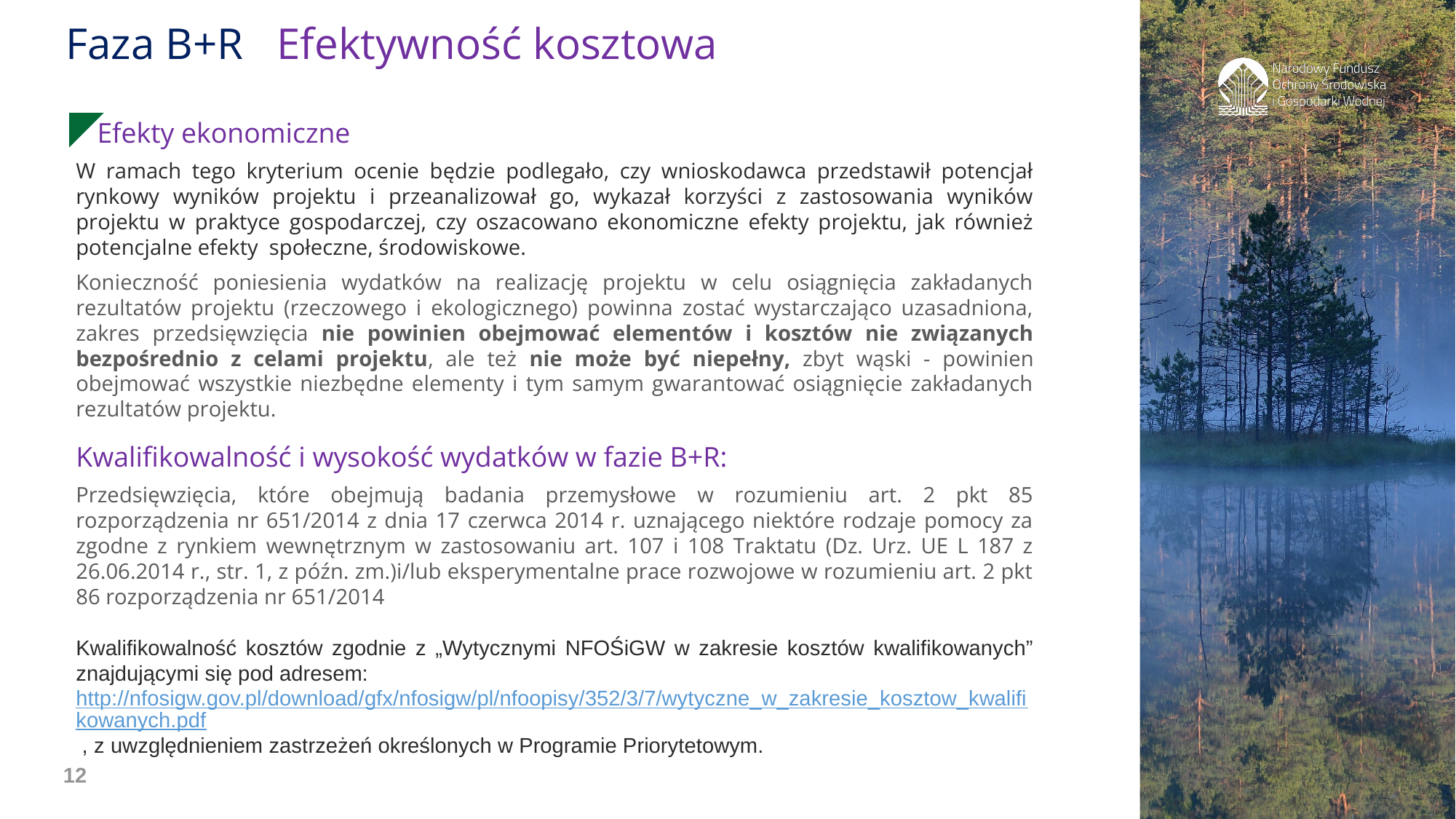

Faza B+R   Efektywność kosztowa
   Efekty ekonomiczne
W ramach tego kryterium ocenie będzie podlegało, czy wnioskodawca przedstawił potencjał rynkowy wyników projektu i przeanalizował go, wykazał korzyści z zastosowania wyników projektu w praktyce gospodarczej, czy oszacowano ekonomiczne efekty projektu, jak również potencjalne efekty  społeczne, środowiskowe.
Konieczność poniesienia wydatków na realizację projektu w celu osiągnięcia zakładanych rezultatów projektu (rzeczowego i ekologicznego) powinna zostać wystarczająco uzasadniona, zakres przedsięwzięcia nie powinien obejmować elementów i kosztów nie związanych bezpośrednio z celami projektu, ale też nie może być niepełny, zbyt wąski - powinien obejmować wszystkie niezbędne elementy i tym samym gwarantować osiągnięcie zakładanych rezultatów projektu.
Kwalifikowalność i wysokość wydatków w fazie B+R:
Przedsięwzięcia, które obejmują badania przemysłowe w rozumieniu art. 2 pkt 85 rozporządzenia nr 651/2014 z dnia 17 czerwca 2014 r. uznającego niektóre rodzaje pomocy za zgodne z rynkiem wewnętrznym w zastosowaniu art. 107 i 108 Traktatu (Dz. Urz. UE L 187 z 26.06.2014 r., str. 1, z późn. zm.)i/lub eksperymentalne prace rozwojowe w rozumieniu art. 2 pkt 86 rozporządzenia nr 651/2014

Kwalifikowalność kosztów zgodnie z „Wytycznymi NFOŚiGW w zakresie kosztów kwalifikowanych” znajdującymi się pod adresem:
http://nfosigw.gov.pl/download/gfx/nfosigw/pl/nfoopisy/352/3/7/wytyczne_w_zakresie_kosztow_kwalifikowanych.pdf , z uwzględnieniem zastrzeżeń określonych w Programie Priorytetowym.